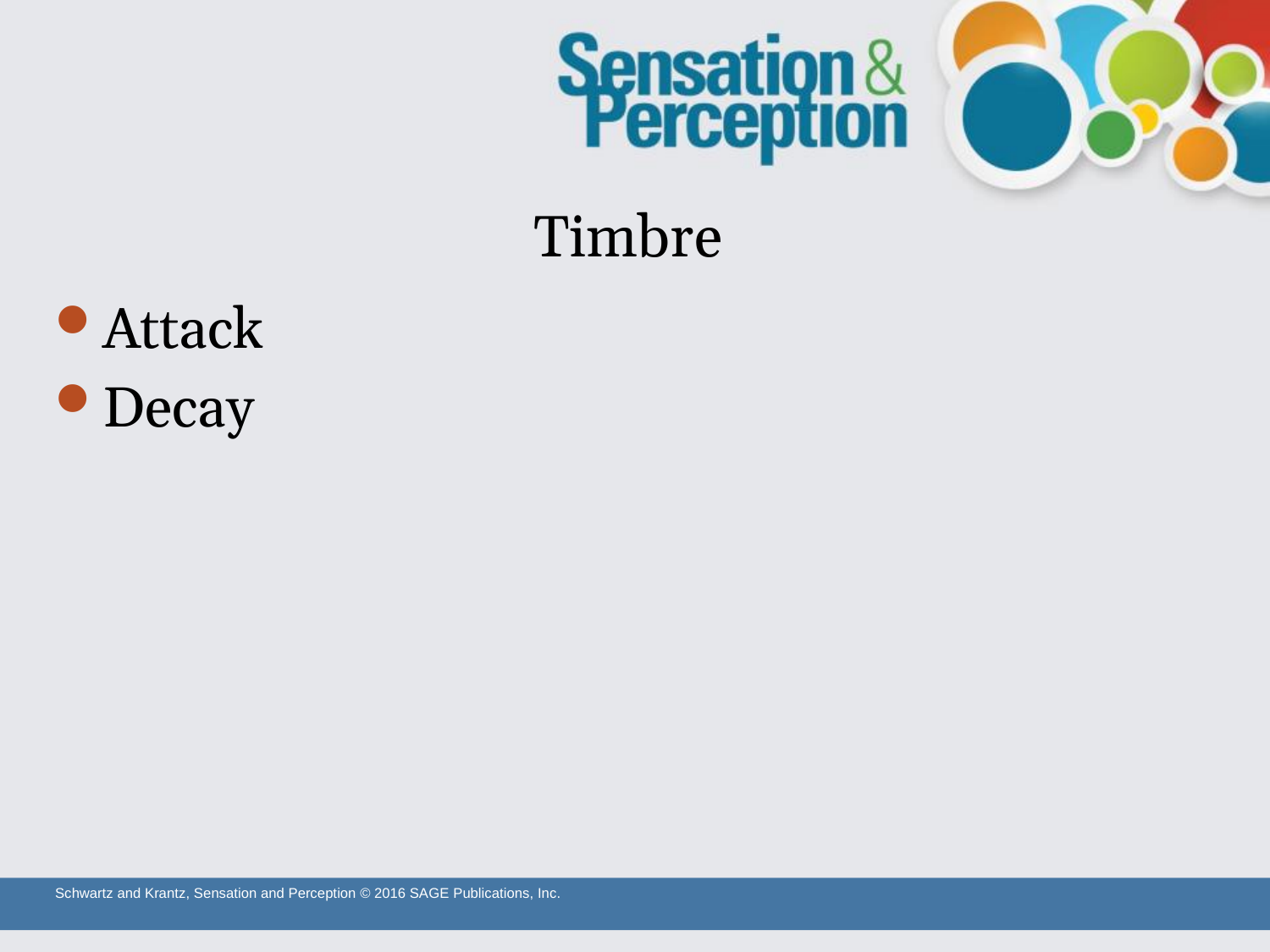

# Timbre
Attack
Decay
Schwartz and Krantz, Sensation and Perception © 2016 SAGE Publications, Inc.